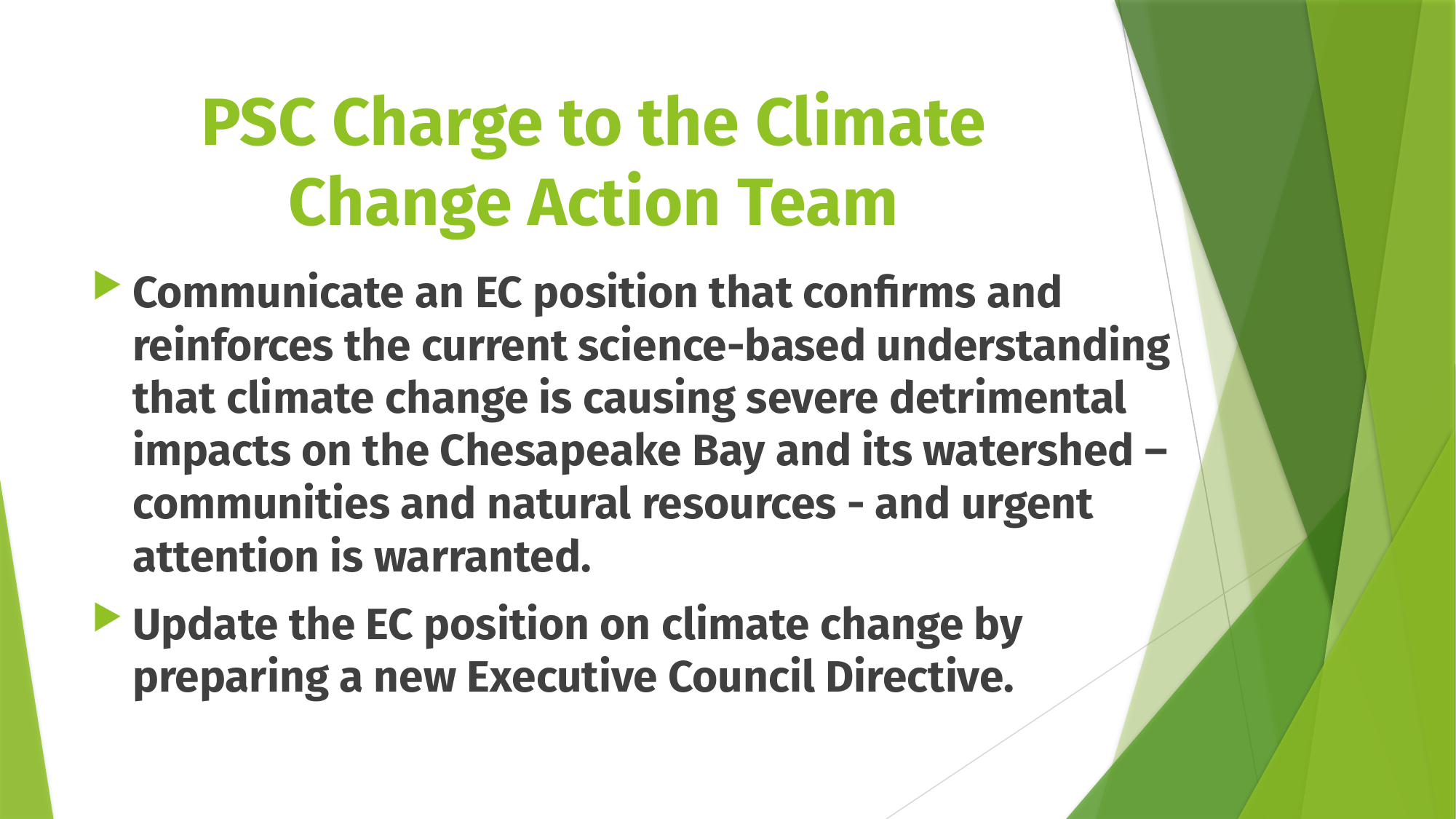

# PSC Charge to the Climate Change Action Team
Communicate an EC position that confirms and reinforces the current science-based understanding that climate change is causing severe detrimental impacts on the Chesapeake Bay and its watershed – communities and natural resources - and urgent attention is warranted.
Update the EC position on climate change by preparing a new Executive Council Directive.